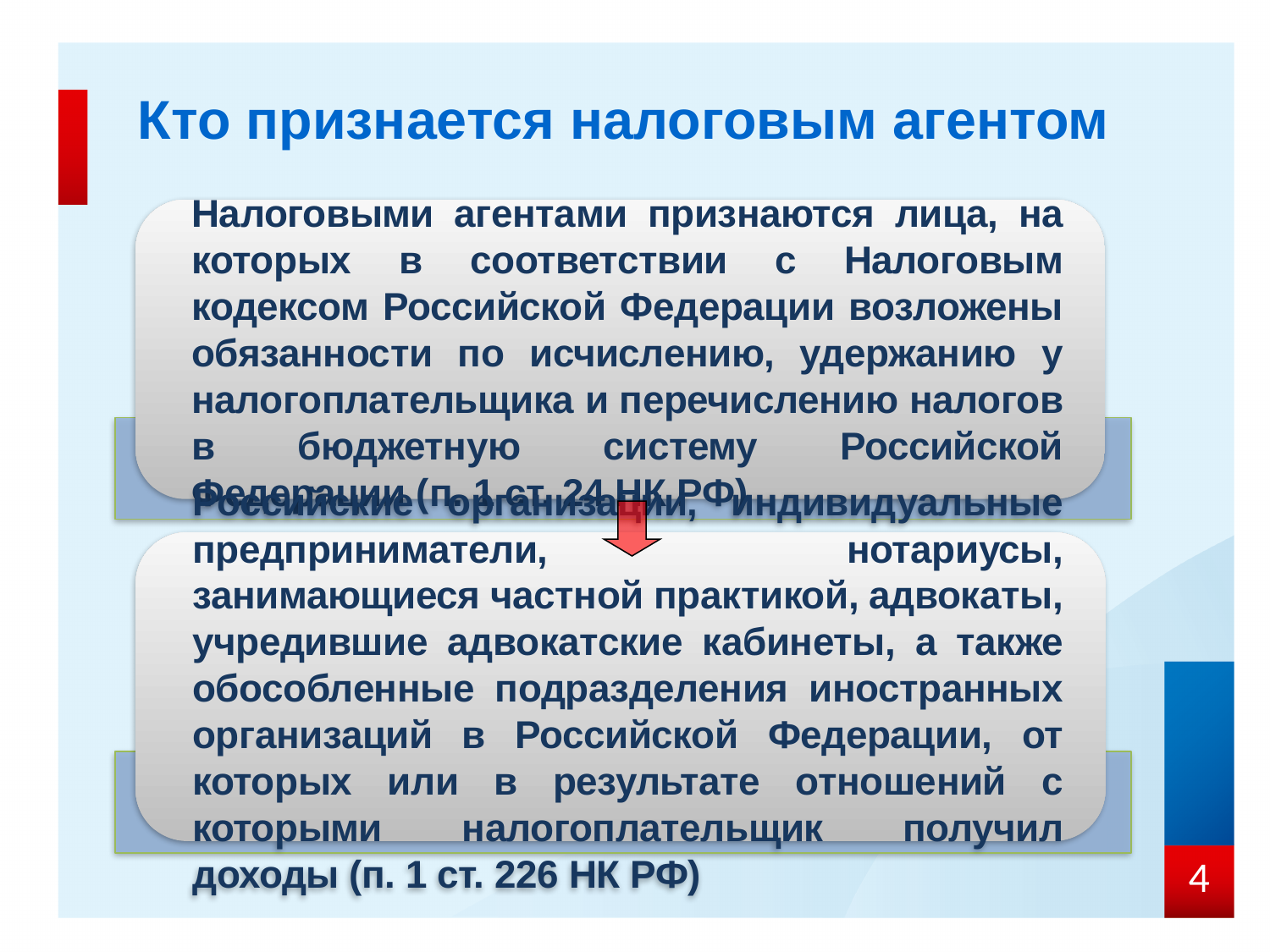

# Кто признается налоговым агентом

Налоговыми агентами признаются лица, на которых в соответствии с Налоговым кодексом Российской Федерации возложены обязанности по исчислению, удержанию у налогоплательщика и перечислению налогов в бюджетную систему Российской Федерации (п. 1 ст. 24 НК РФ)

Российские организации, индивидуальные предприниматели, нотариусы, занимающиеся частной практикой, адвокаты, учредившие адвокатские кабинеты, а также обособленные подразделения иностранных организаций в Российской Федерации, от которых или в результате отношений с которыми налогоплательщик получил доходы (п. 1 ст. 226 НК РФ)

4